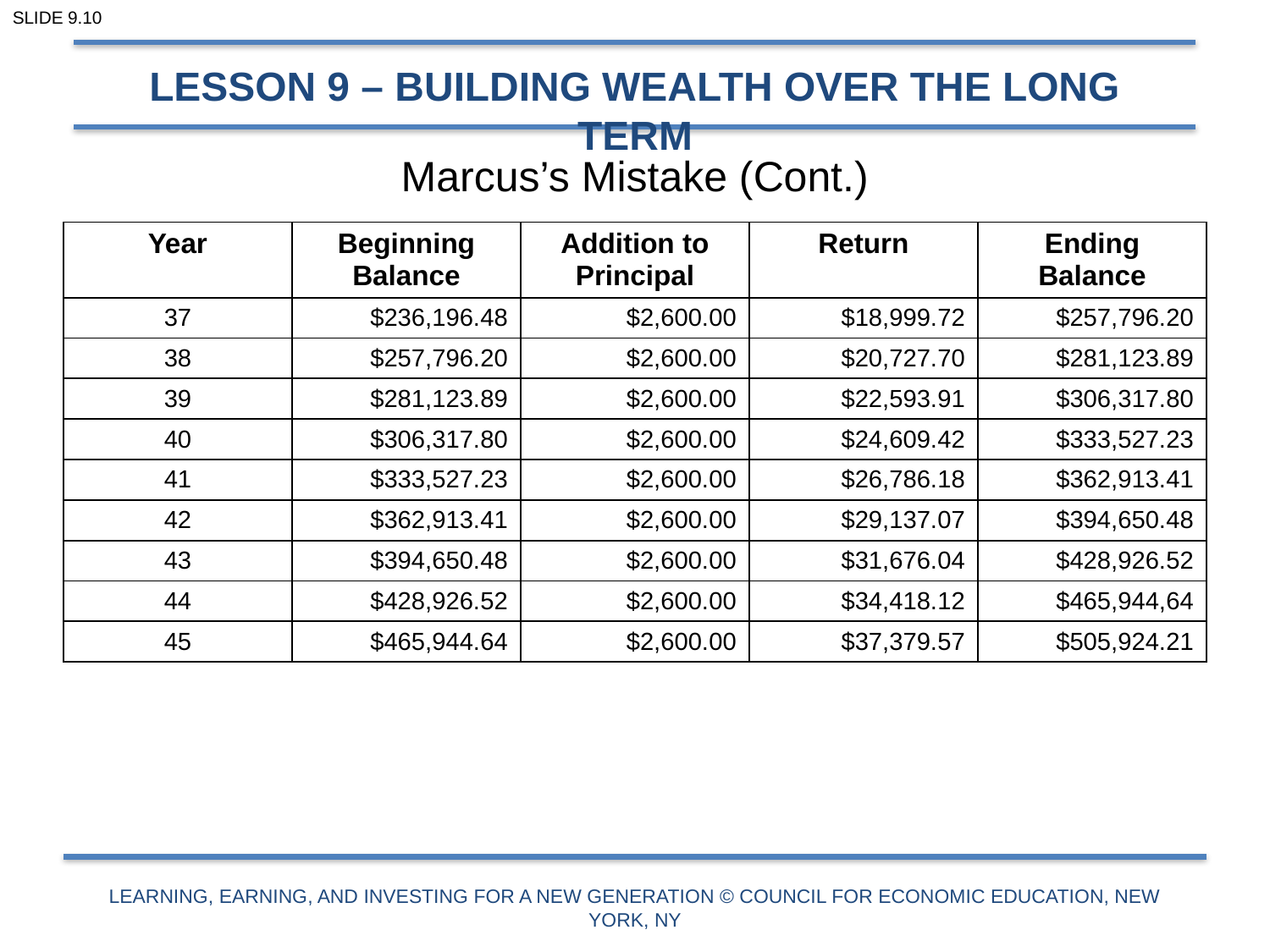

Slide 9.10
Lesson 9 – Building Wealth over the Long Term
# Marcus’s Mistake (Cont.)
| Year | Beginning Balance | Addition to Principal | Return | Ending Balance |
| --- | --- | --- | --- | --- |
| 37 | $236,196.48 | $2,600.00 | $18,999.72 | $257,796.20 |
| 38 | $257,796.20 | $2,600.00 | $20,727.70 | $281,123.89 |
| 39 | $281,123.89 | $2,600.00 | $22,593.91 | $306,317.80 |
| 40 | $306,317.80 | $2,600.00 | $24,609.42 | $333,527.23 |
| 41 | $333,527.23 | $2,600.00 | $26,786.18 | $362,913.41 |
| 42 | $362,913.41 | $2,600.00 | $29,137.07 | $394,650.48 |
| 43 | $394,650.48 | $2,600.00 | $31,676.04 | $428,926.52 |
| 44 | $428,926.52 | $2,600.00 | $34,418.12 | $465,944,64 |
| 45 | $465,944.64 | $2,600.00 | $37,379.57 | $505,924.21 |